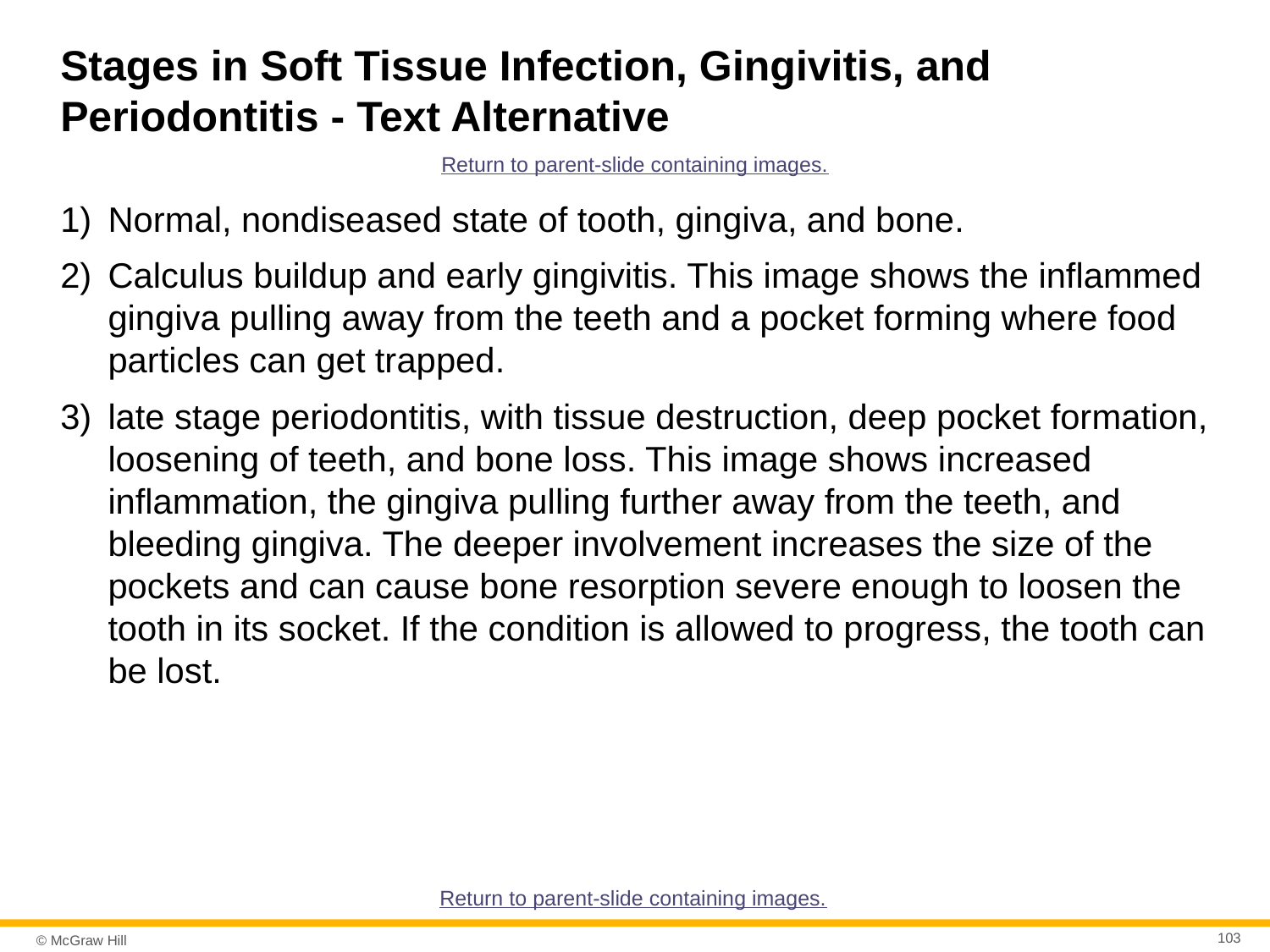

# Stages in Soft Tissue Infection, Gingivitis, and Periodontitis - Text Alternative
Return to parent-slide containing images.
Normal, nondiseased state of tooth, gingiva, and bone.
Calculus buildup and early gingivitis. This image shows the inflammed gingiva pulling away from the teeth and a pocket forming where food particles can get trapped.
late stage periodontitis, with tissue destruction, deep pocket formation, loosening of teeth, and bone loss. This image shows increased inflammation, the gingiva pulling further away from the teeth, and bleeding gingiva. The deeper involvement increases the size of the pockets and can cause bone resorption severe enough to loosen the tooth in its socket. If the condition is allowed to progress, the tooth can be lost.
Return to parent-slide containing images.